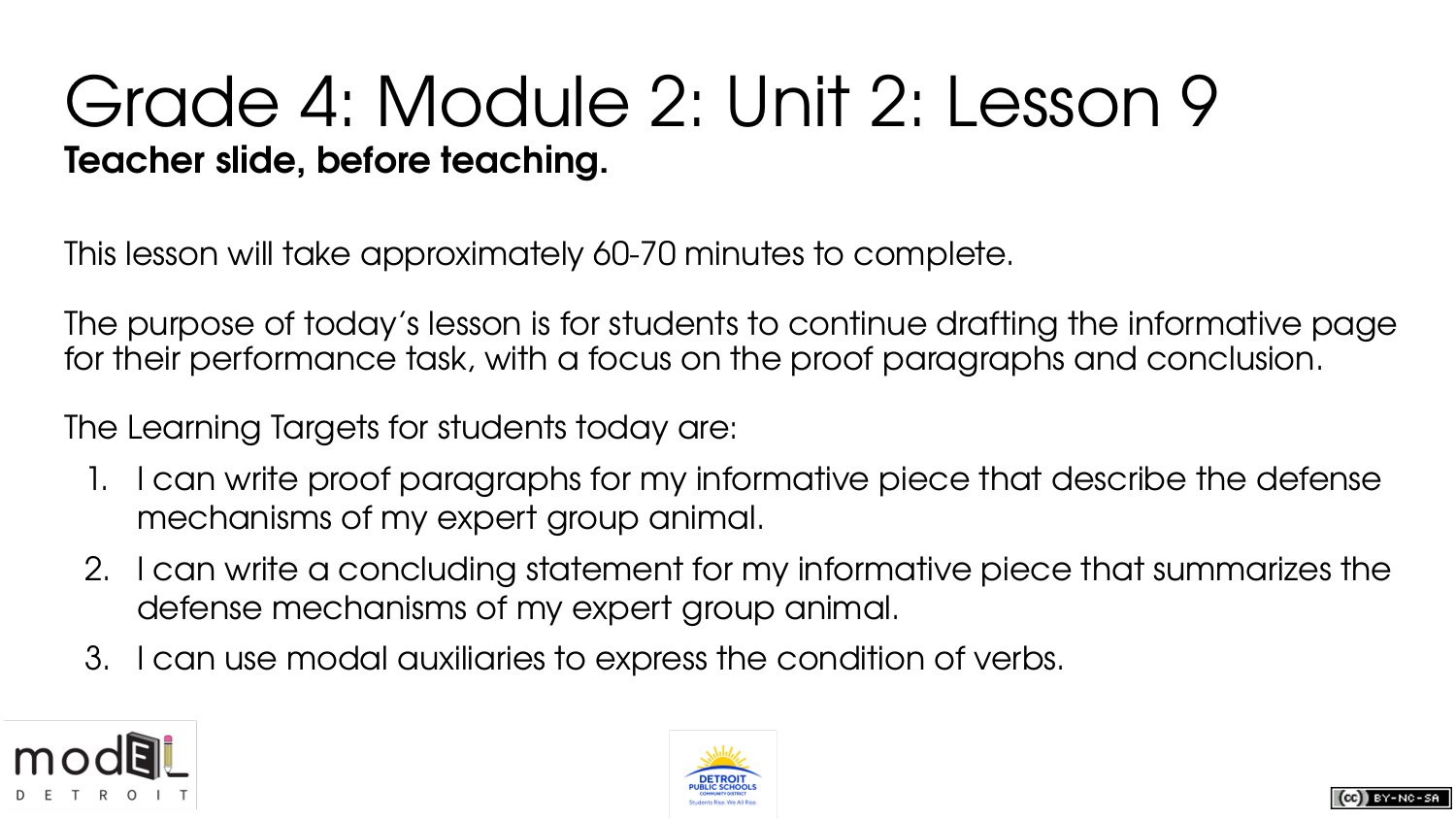

# Grade 4: Module 2: Unit 2: Lesson 9
Teacher slide, before teaching.
This lesson will take approximately 60-70 minutes to complete.

The purpose of today’s lesson is for students to continue drafting the informative page for their performance task, with a focus on the proof paragraphs and conclusion.

The Learning Targets for students today are:
I can write proof paragraphs for my informative piece that describe the defense mechanisms of my expert group animal.
I can write a concluding statement for my informative piece that summarizes the defense mechanisms of my expert group animal.
I can use modal auxiliaries to express the condition of verbs.